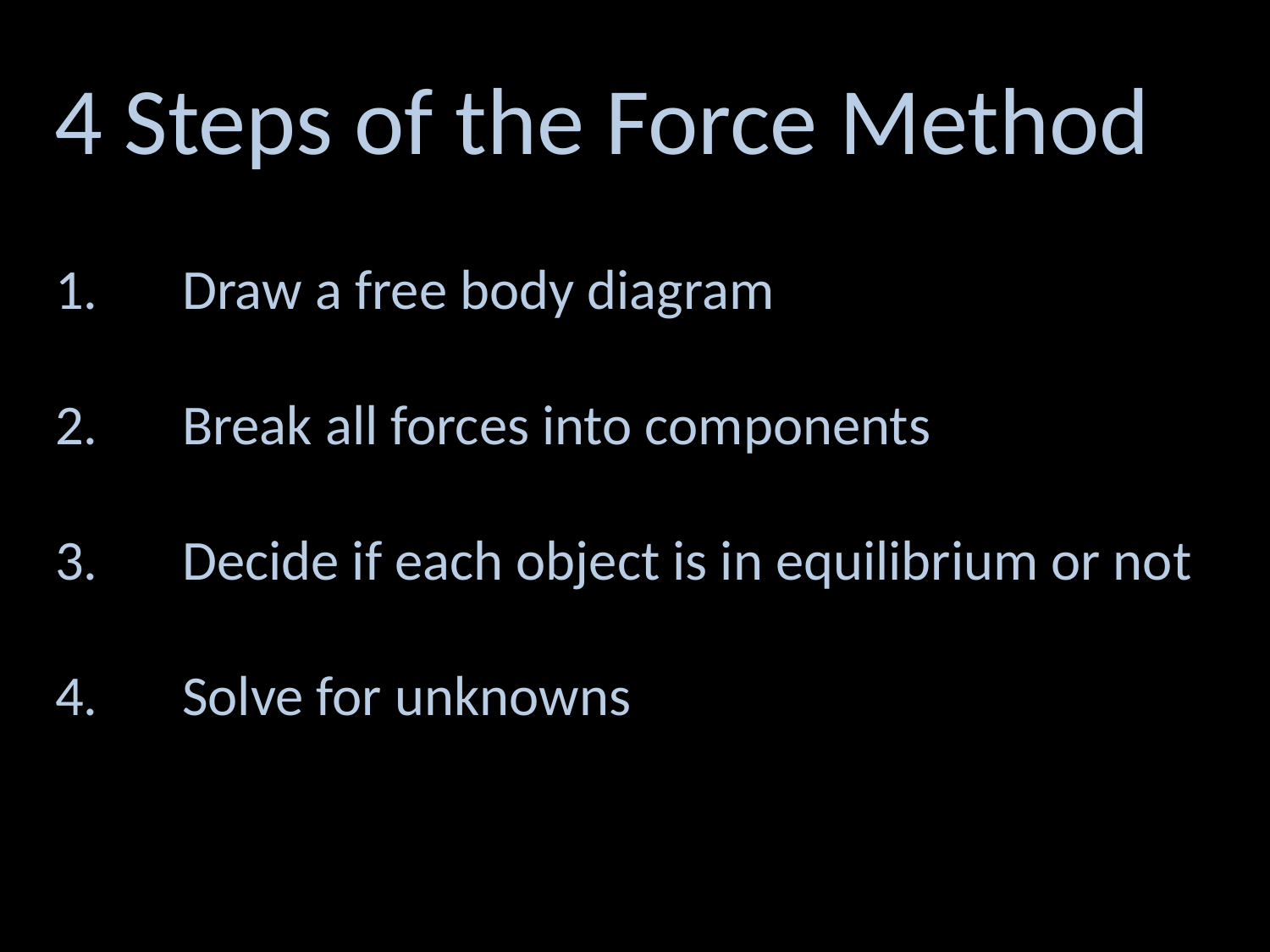

4 Steps of the Force Method
# 1.	Draw a free body diagram 2.	Break all forces into components 3.	Decide if each object is in equilibrium or not 4.	Solve for unknowns